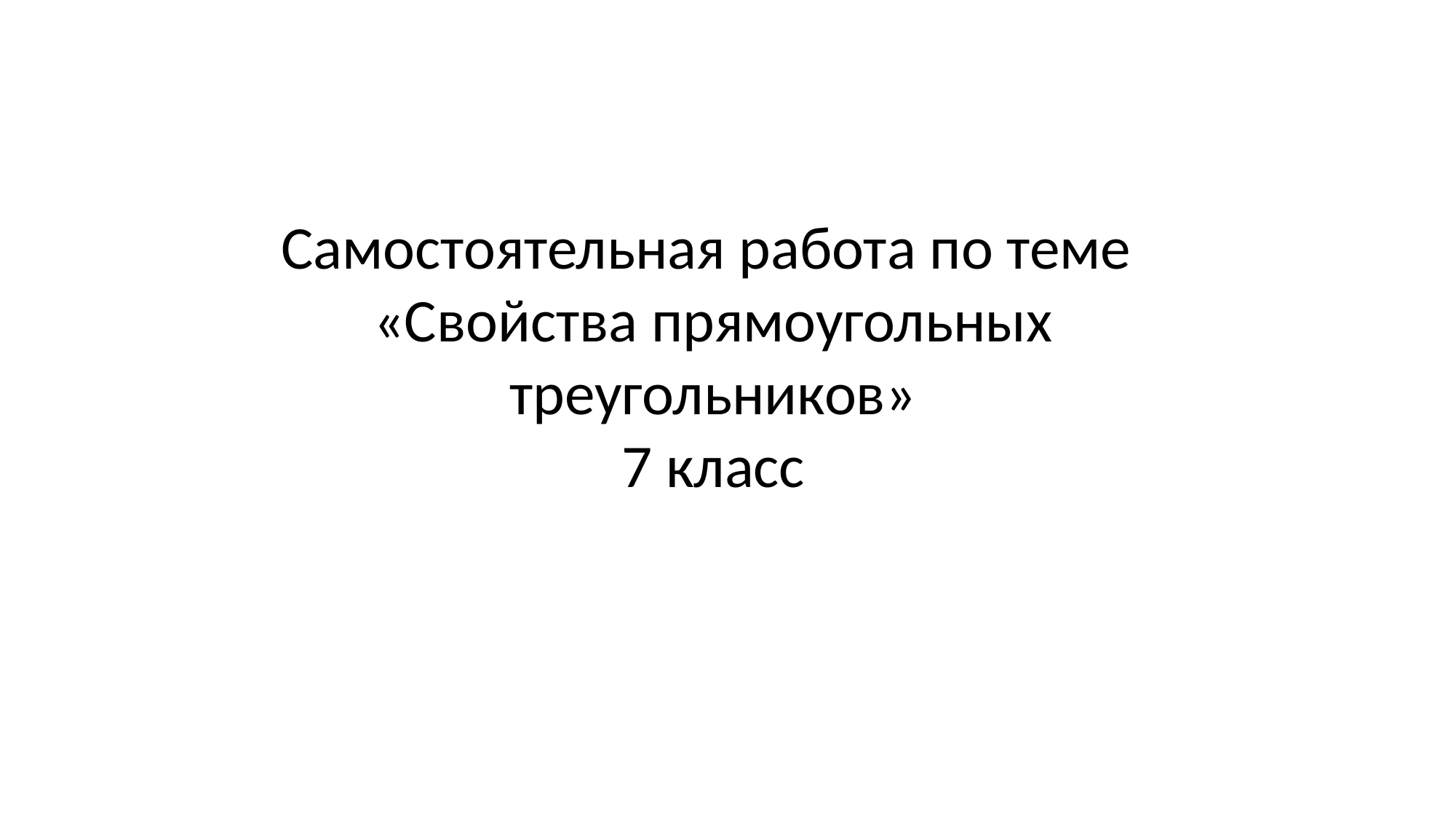

Самостоятельная работа по теме
«Свойства прямоугольных треугольников»
7 класс